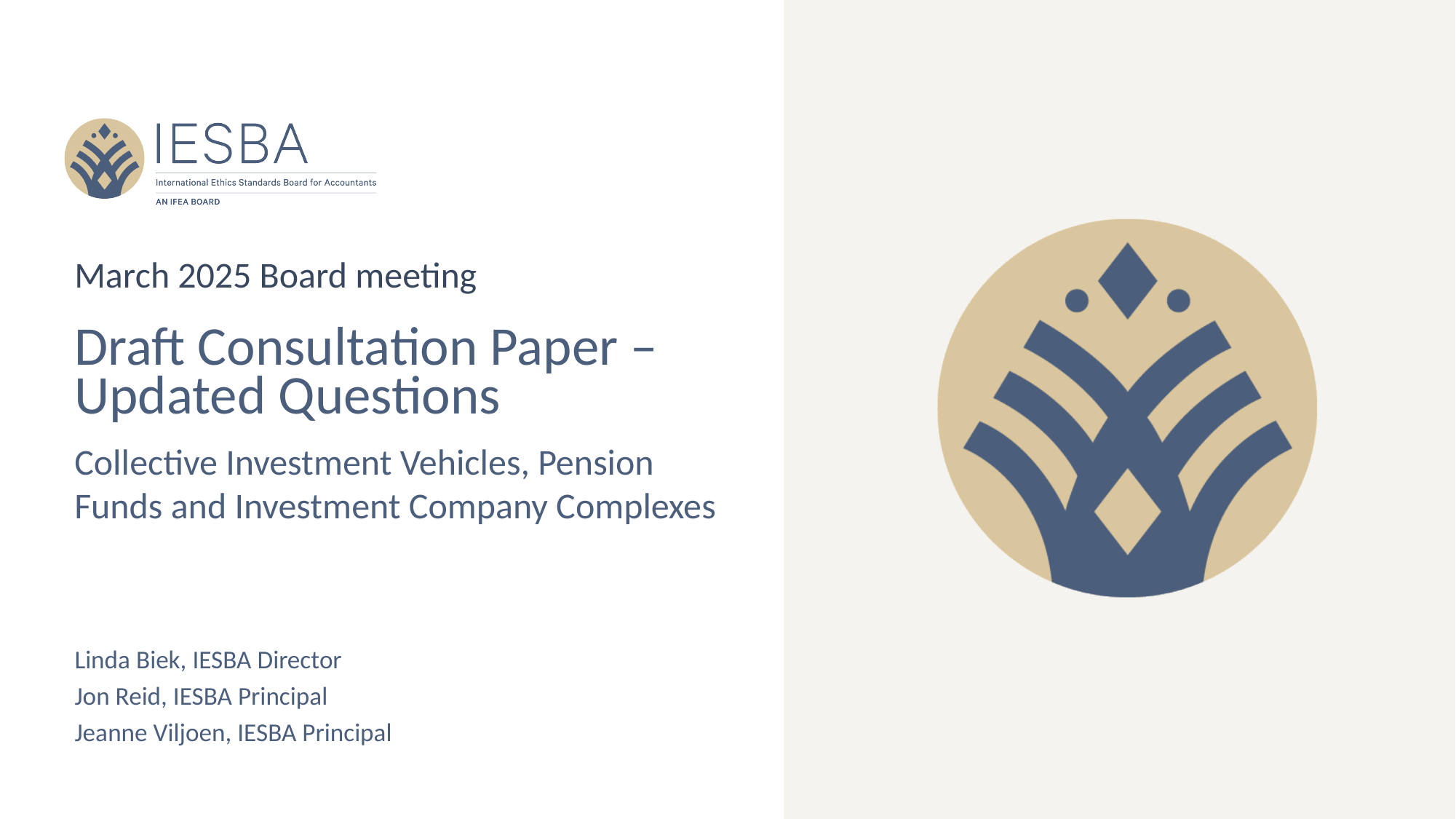

March 2025 Board meeting
# Draft Consultation Paper – Updated Questions
Collective Investment Vehicles, Pension Funds and Investment Company Complexes
Linda Biek, IESBA Director
Jon Reid, IESBA Principal
Jeanne Viljoen, IESBA Principal